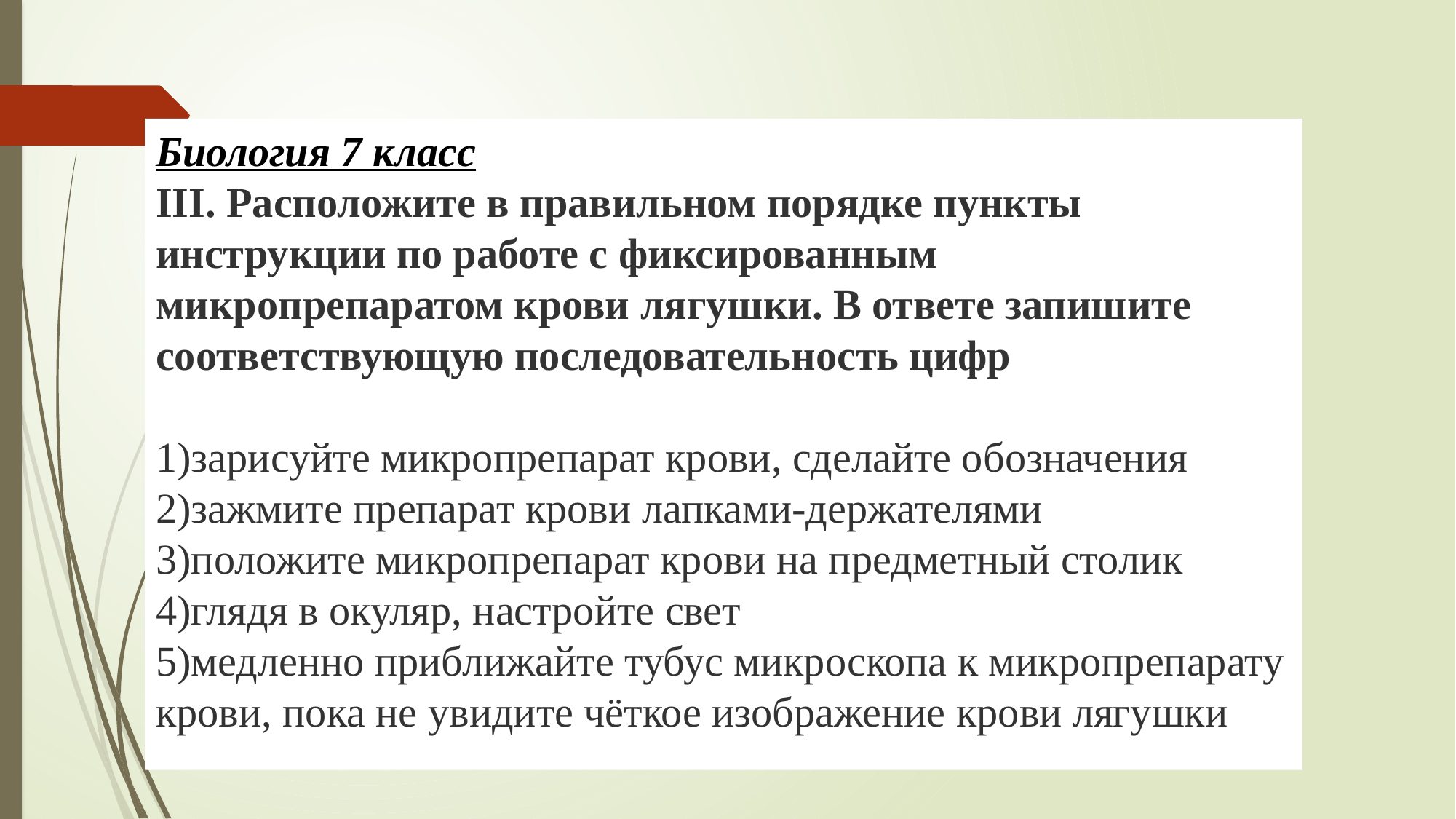

Биология 7 класс
III. Расположите в правильном порядке пункты инструкции по работе с фиксированным микропрепаратом крови лягушки. В ответе запишите соответствующую последовательность цифр

1)зарисуйте микропрепарат крови, сделайте обозначения
2)зажмите препарат крови лапками-держателями
3)положите микропрепарат крови на предметный столик
4)глядя в окуляр, настройте свет
5)медленно приближайте тубус микроскопа к микропрепарату крови, пока не увидите чёткое изображение крови лягушки